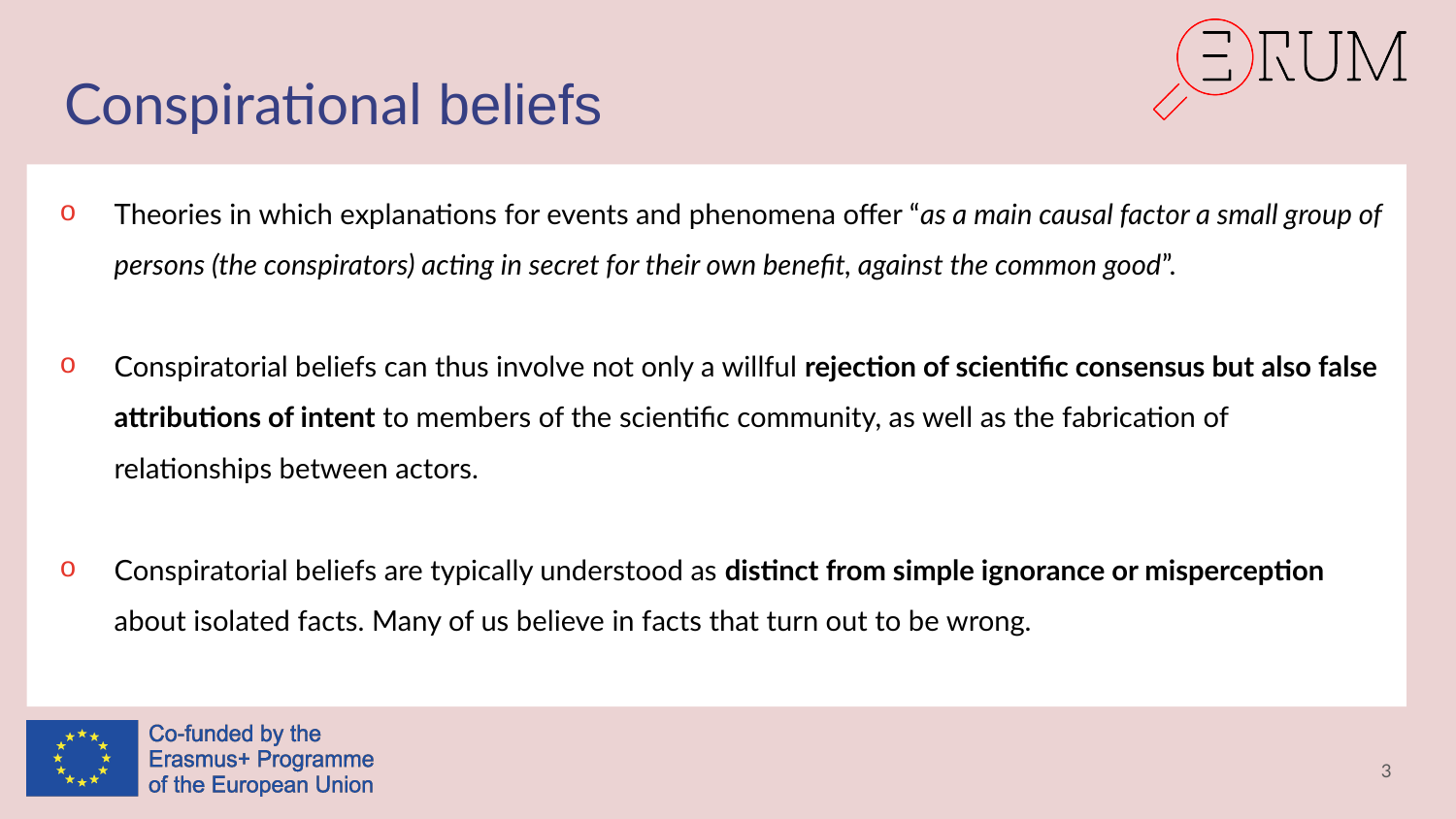

# Conspirational beliefs
Theories in which explanations for events and phenomena offer “as a main causal factor a small group of persons (the conspirators) acting in secret for their own benefit, against the common good”.

Conspiratorial beliefs can thus involve not only a willful rejection of scientific consensus but also false attributions of intent to members of the scientific community, as well as the fabrication of relationships between actors.

Conspiratorial beliefs are typically understood as distinct from simple ignorance or misperception about isolated facts. Many of us believe in facts that turn out to be wrong.
3